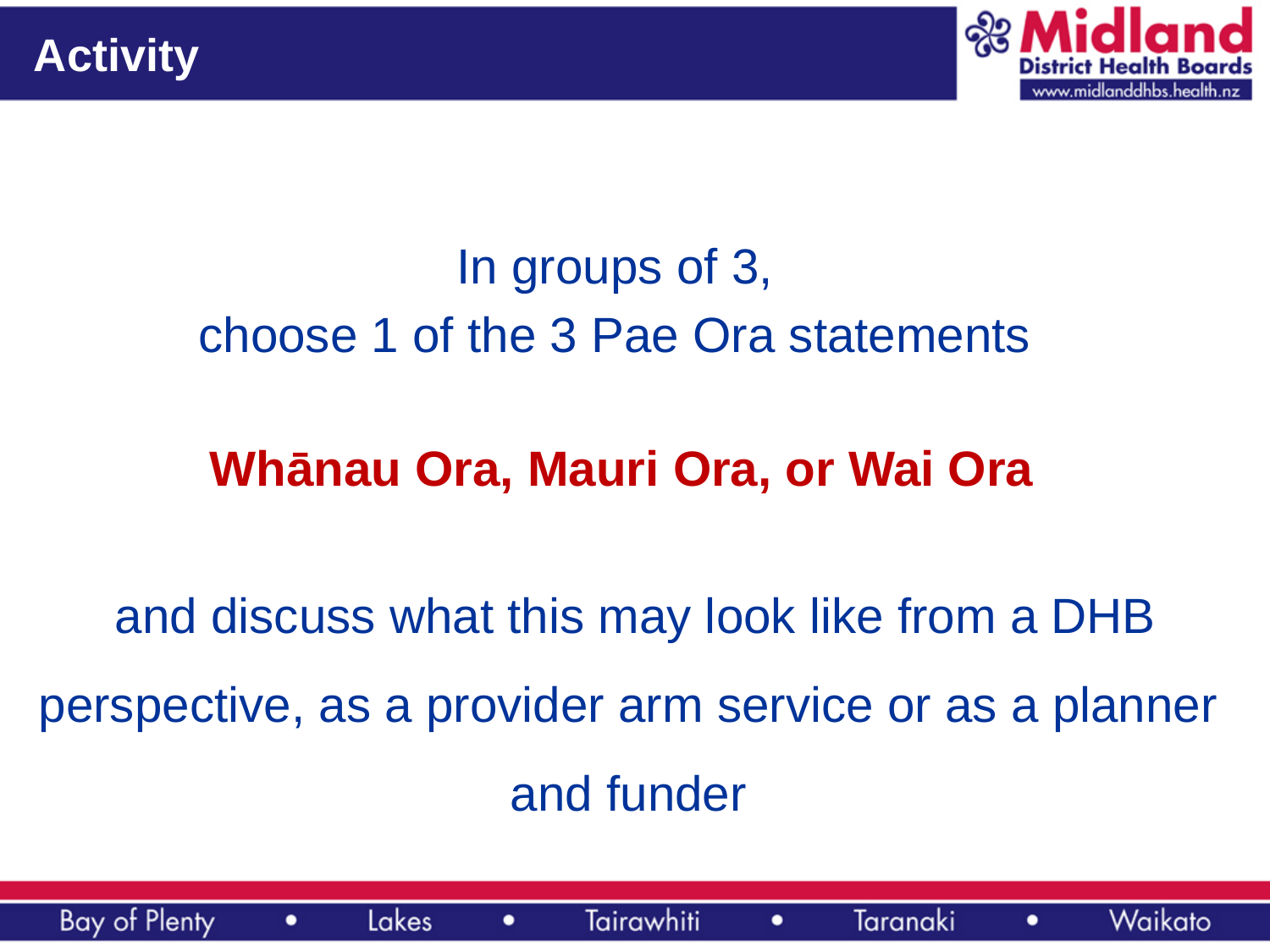

# Activity
In groups of 3,
choose 1 of the 3 Pae Ora statements

Whānau Ora, Mauri Ora, or Wai Ora

 and discuss what this may look like from a DHB perspective, as a provider arm service or as a planner and funder